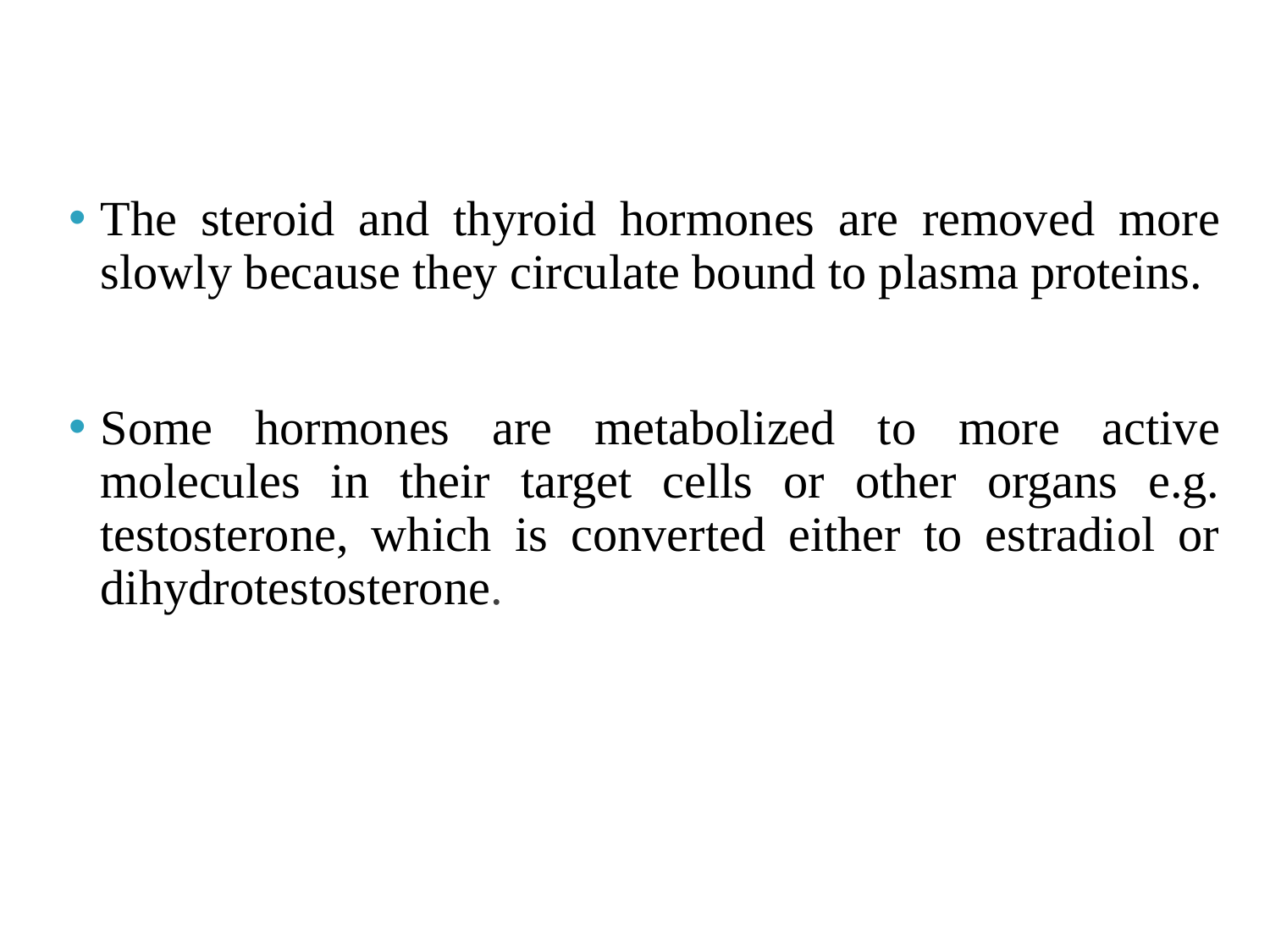

The steroid and thyroid hormones are removed more slowly because they circulate bound to plasma proteins.

Some hormones are metabolized to more active molecules in their target cells or other organs e.g. testosterone, which is converted either to estradiol or dihydrotestosterone.